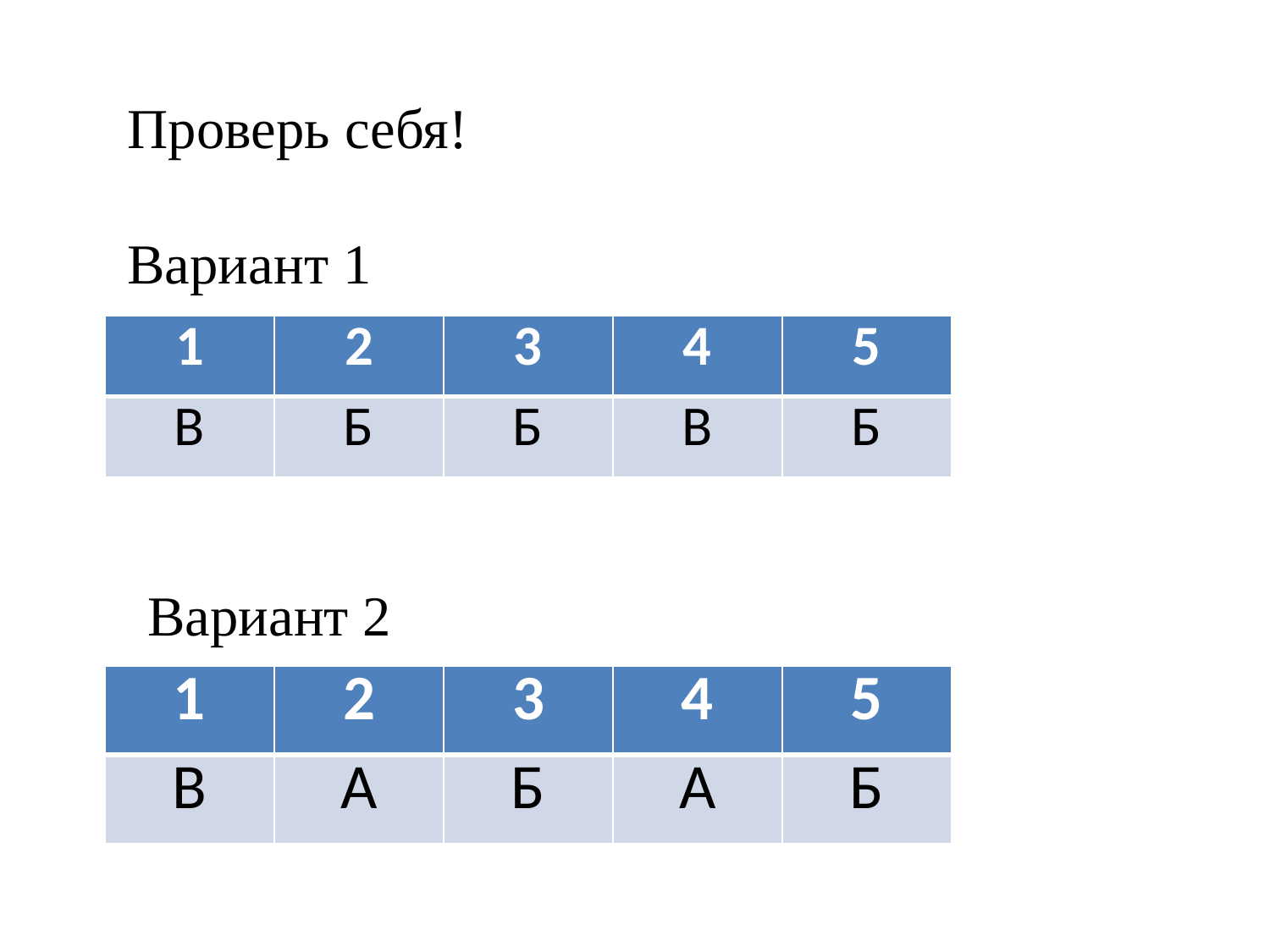

Проверь себя!

Вариант 1

| 1 | 2 | 3 | 4 | 5 |
| --- | --- | --- | --- | --- |
| В | Б | Б | В | Б |

Вариант 2
| 1 | 2 | 3 | 4 | 5 |
| --- | --- | --- | --- | --- |
| В | А | Б | А | Б |